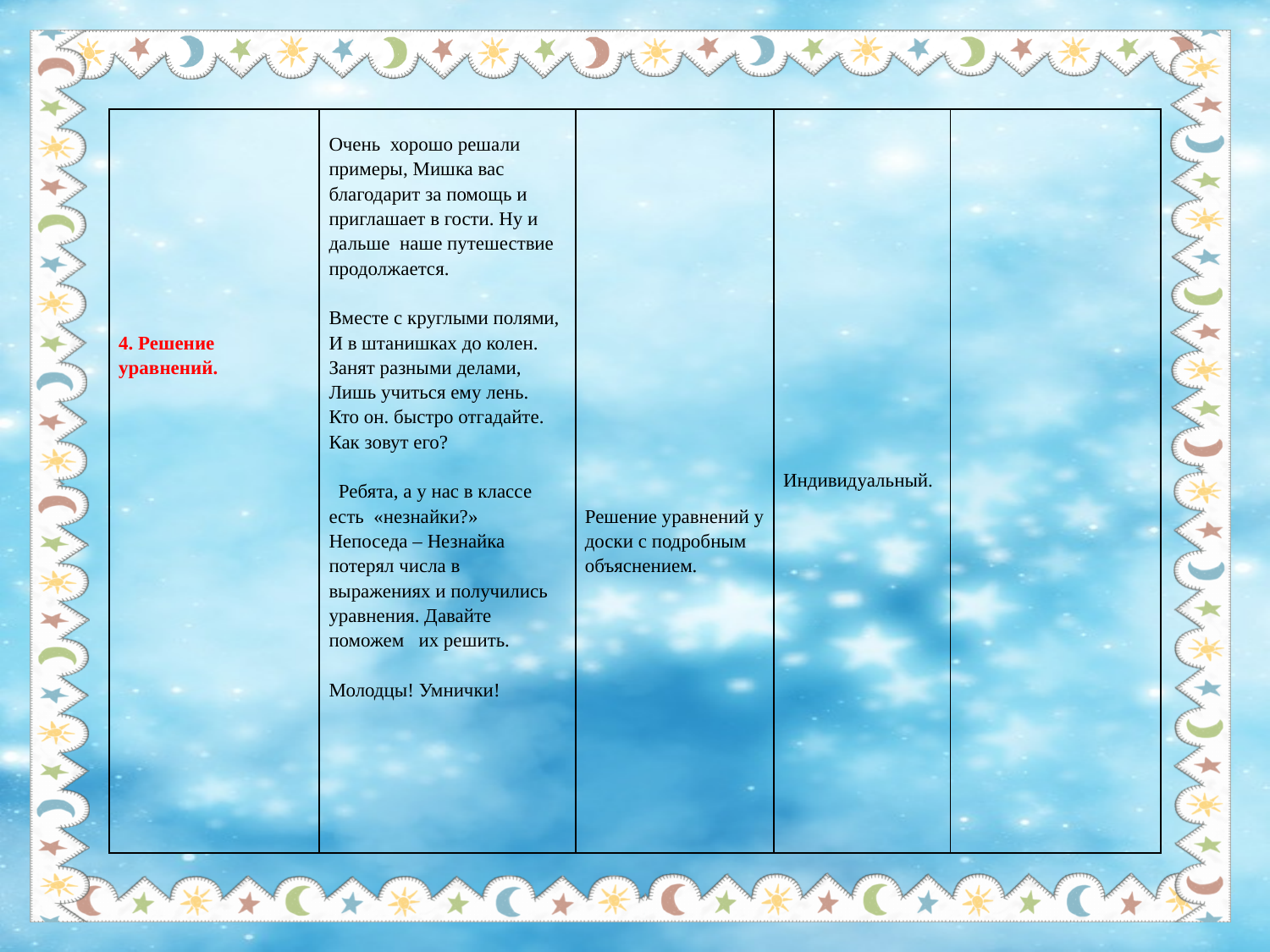

| 4. Решение уравнений. | Очень хорошо решали примеры, Мишка вас благодарит за помощь и приглашает в гости. Ну и дальше наше путешествие продолжается. Вместе с круглыми полями, И в штанишках до колен. Занят разными делами, Лишь учиться ему лень. Кто он. быстро отгадайте. Как зовут его? Ребята, а у нас в классе есть «незнайки?» Непоседа – Незнайка потерял числа в выражениях и получились уравнения. Давайте поможем их решить. Молодцы! Умнички! | Решение уравнений у доски с подробным объяснением. | Индивидуальный. |  |
| --- | --- | --- | --- | --- |